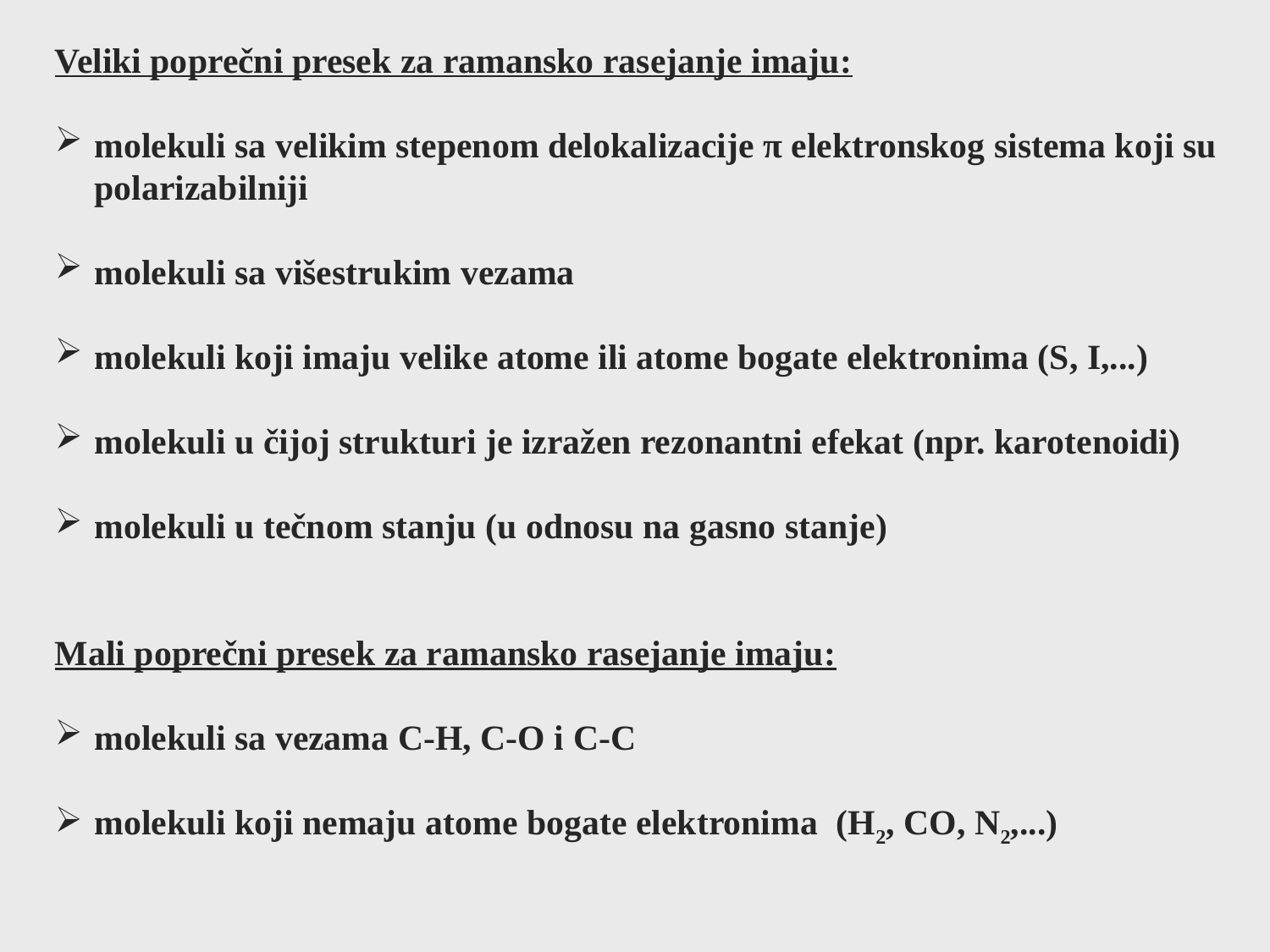

Veliki poprečni presek za ramansko rasejanje imaju:

molekuli sa velikim stepenom delokalizacije π elektronskog sistema koji su polarizabilniji

molekuli sa višestrukim vezama

molekuli koji imaju velike atome ili atome bogate elektronima (S, I,...)

molekuli u čijoj strukturi je izražen rezonantni efekat (npr. karotenoidi)

molekuli u tečnom stanju (u odnosu na gasno stanje)

Mali poprečni presek za ramansko rasejanje imaju:

molekuli sa vezama C-H, C-O i C-C

molekuli koji nemaju atome bogate elektronima  (H2, CO, N2,...)